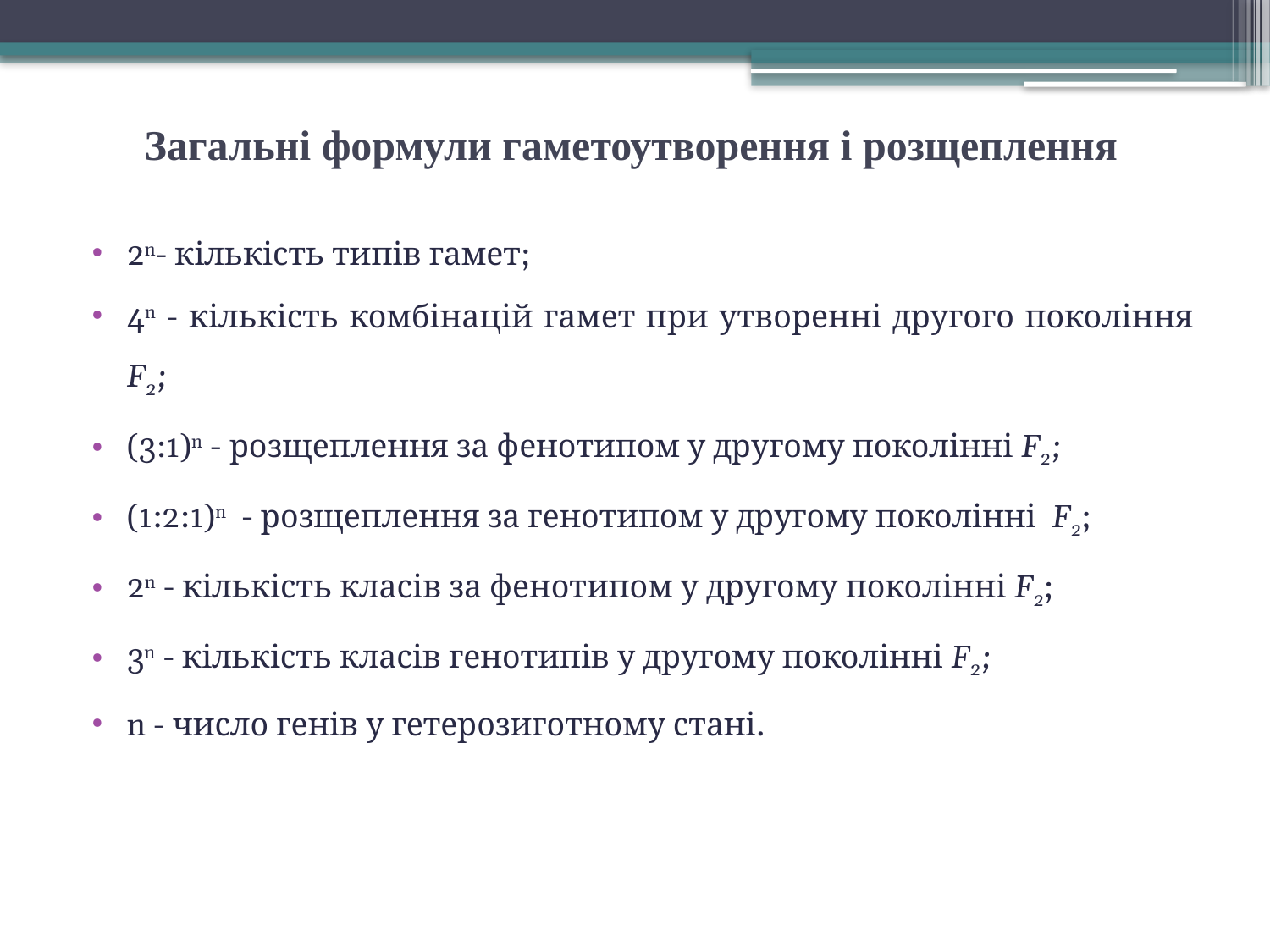

# Загальні формули гаметоутворення і розщеплення
2n- кількість типів гамет;
4n - кількість комбінацій гамет при утворенні другого покоління F2;
(3:1)n - розщеплення за фенотипом у другому поколінні F2;
(1:2:1)n  - розщеплення за генотипом у другому поколінні  F2;
2n - кількість класів за фенотипом у другому поколінні F2;
3n - кількість класів генотипів у другому поколінні F2;
n - число генів у гетерозиготному стані.